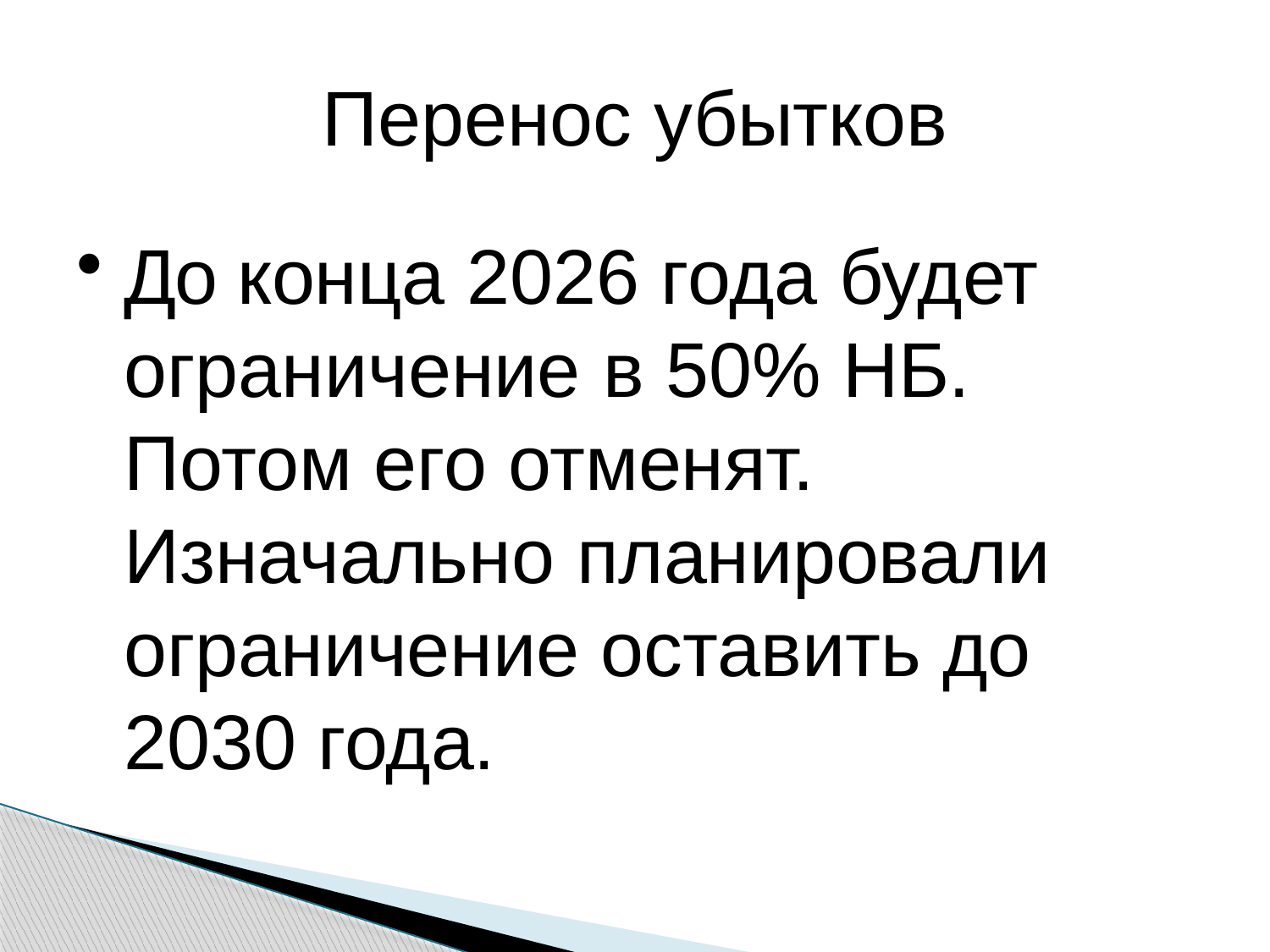

Перенос убытков
До конца 2026 года будет ограничение в 50% НБ. Потом его отменят. Изначально планировали ограничение оставить до 2030 года.